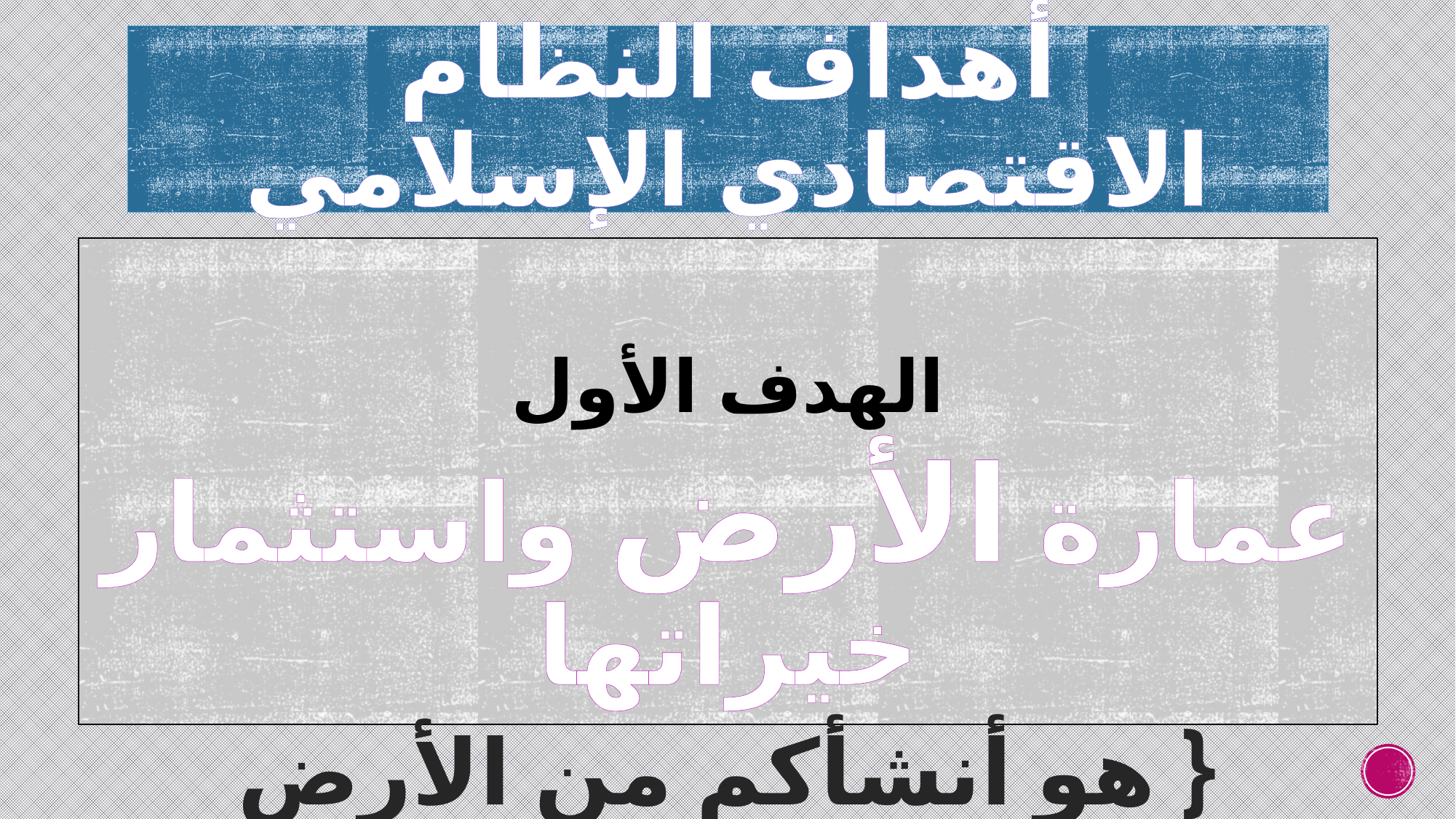

# أهداف النظام الاقتصادي الإسلامي

الهدف الأول
عمارة الأرض واستثمار خيراتها
{ هو أنشأكم من الأرض واستعمركم فيها }